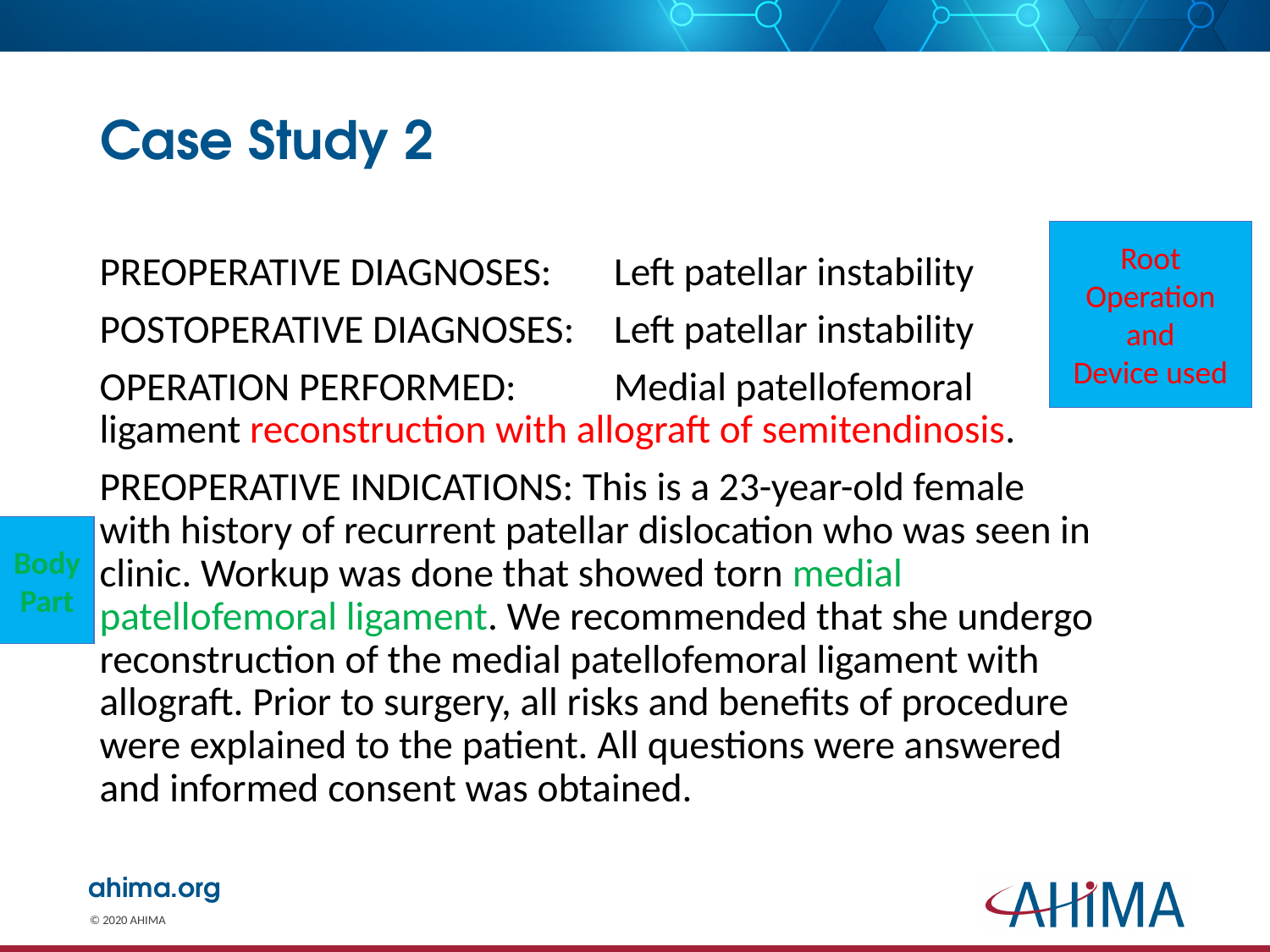

# Case Study 2
Root Operation and
Device used
PREOPERATIVE DIAGNOSES:	Left patellar instability
POSTOPERATIVE DIAGNOSES:	Left patellar instability
OPERATION PERFORMED:	Medial patellofemoral ligament reconstruction with allograft of semitendinosis.
PREOPERATIVE INDICATIONS: This is a 23-year-old female with history of recurrent patellar dislocation who was seen in clinic. Workup was done that showed torn medial patellofemoral ligament. We recommended that she undergo reconstruction of the medial patellofemoral ligament with allograft. Prior to surgery, all risks and benefits of procedure were explained to the patient. All questions were answered and informed consent was obtained.

Body
Part